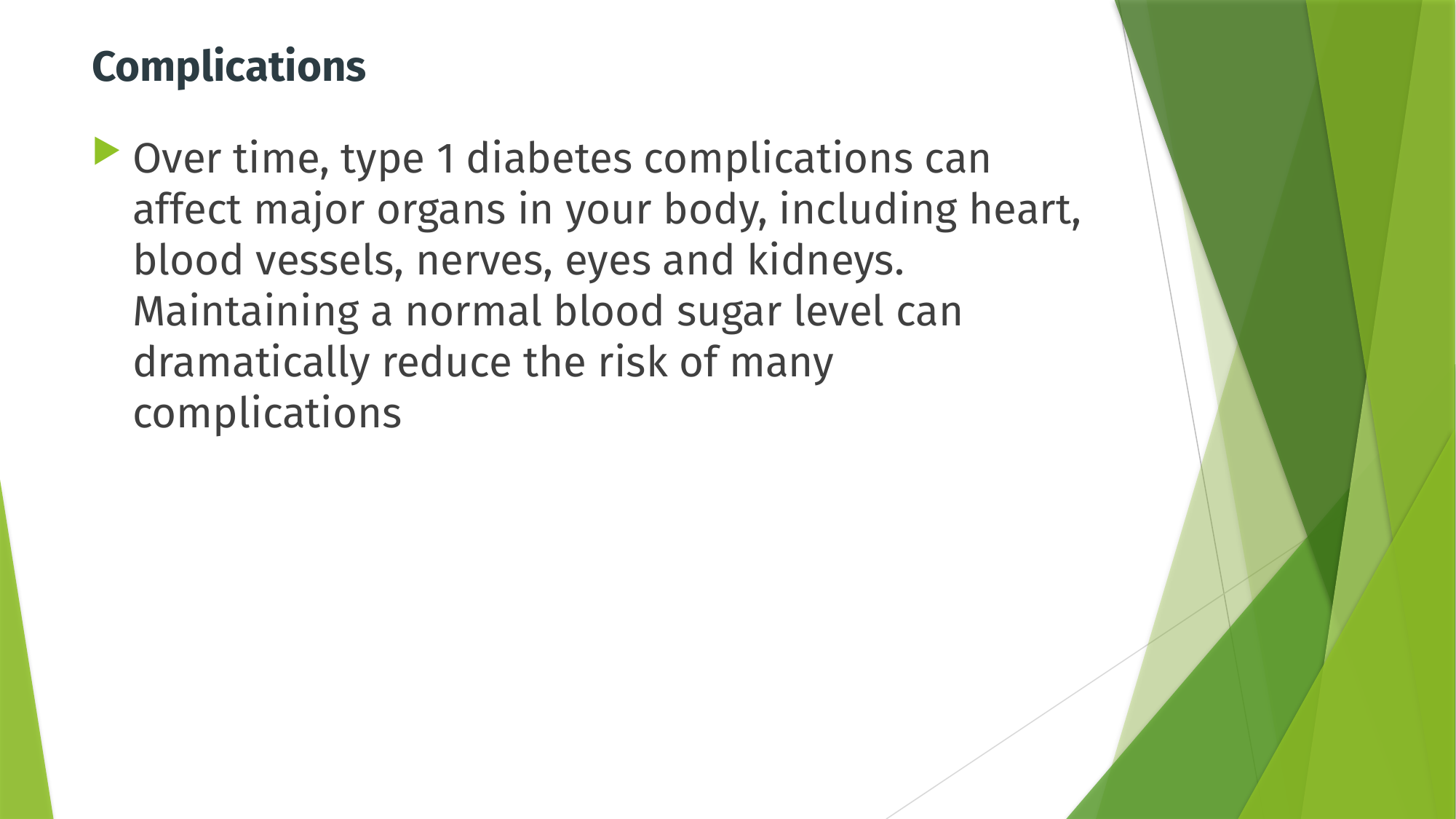

# Complications
Over time, type 1 diabetes complications can affect major organs in your body, including heart, blood vessels, nerves, eyes and kidneys. Maintaining a normal blood sugar level can dramatically reduce the risk of many complications